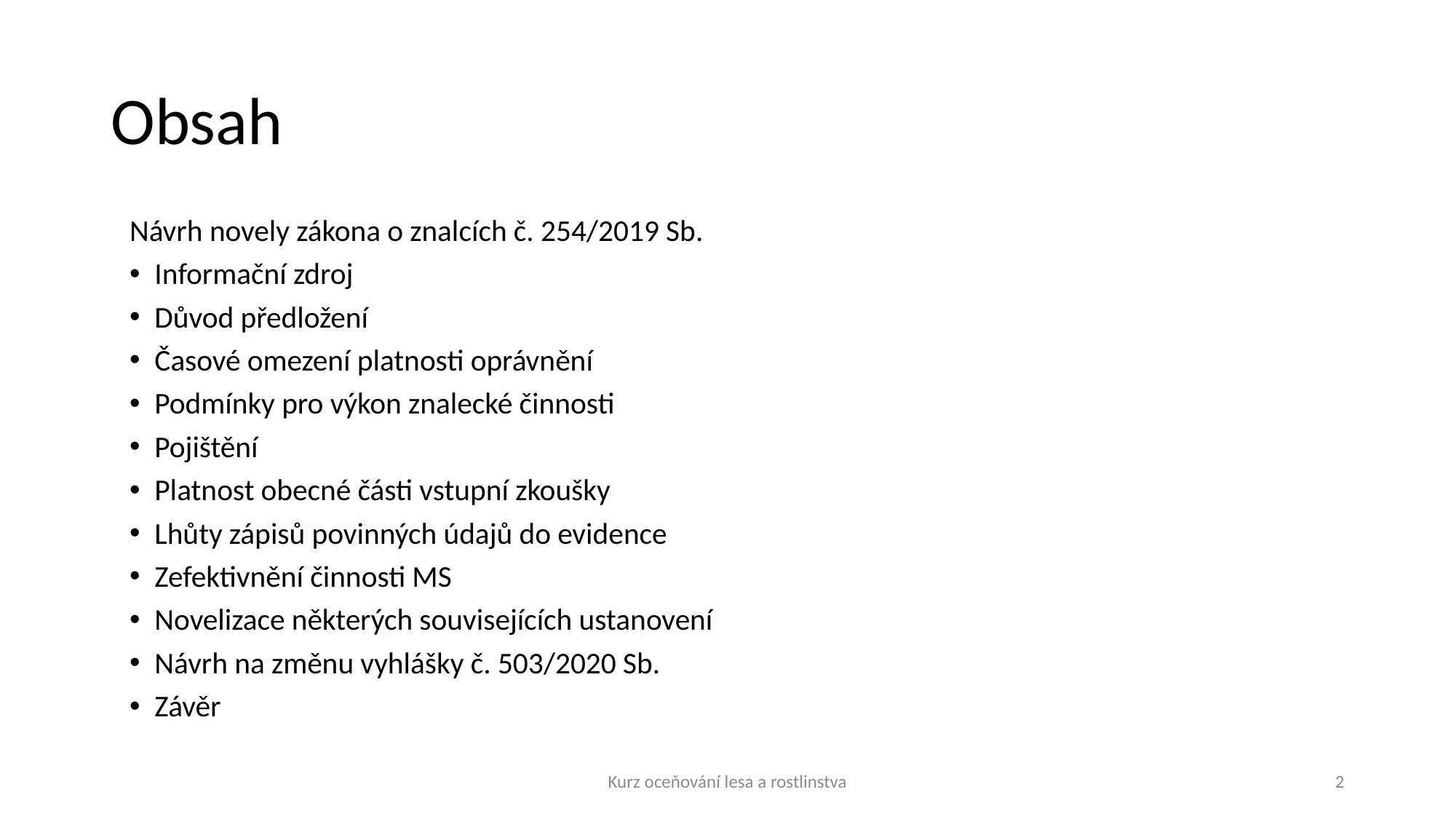

# Obsah
Návrh novely zákona o znalcích č. 254/2019 Sb.
Informační zdroj
Důvod předložení
Časové omezení platnosti oprávnění
Podmínky pro výkon znalecké činnosti
Pojištění
Platnost obecné části vstupní zkoušky
Lhůty zápisů povinných údajů do evidence
Zefektivnění činnosti MS
Novelizace některých souvisejících ustanovení
Návrh na změnu vyhlášky č. 503/2020 Sb.
Závěr

Kurz oceňování lesa a rostlinstva
2